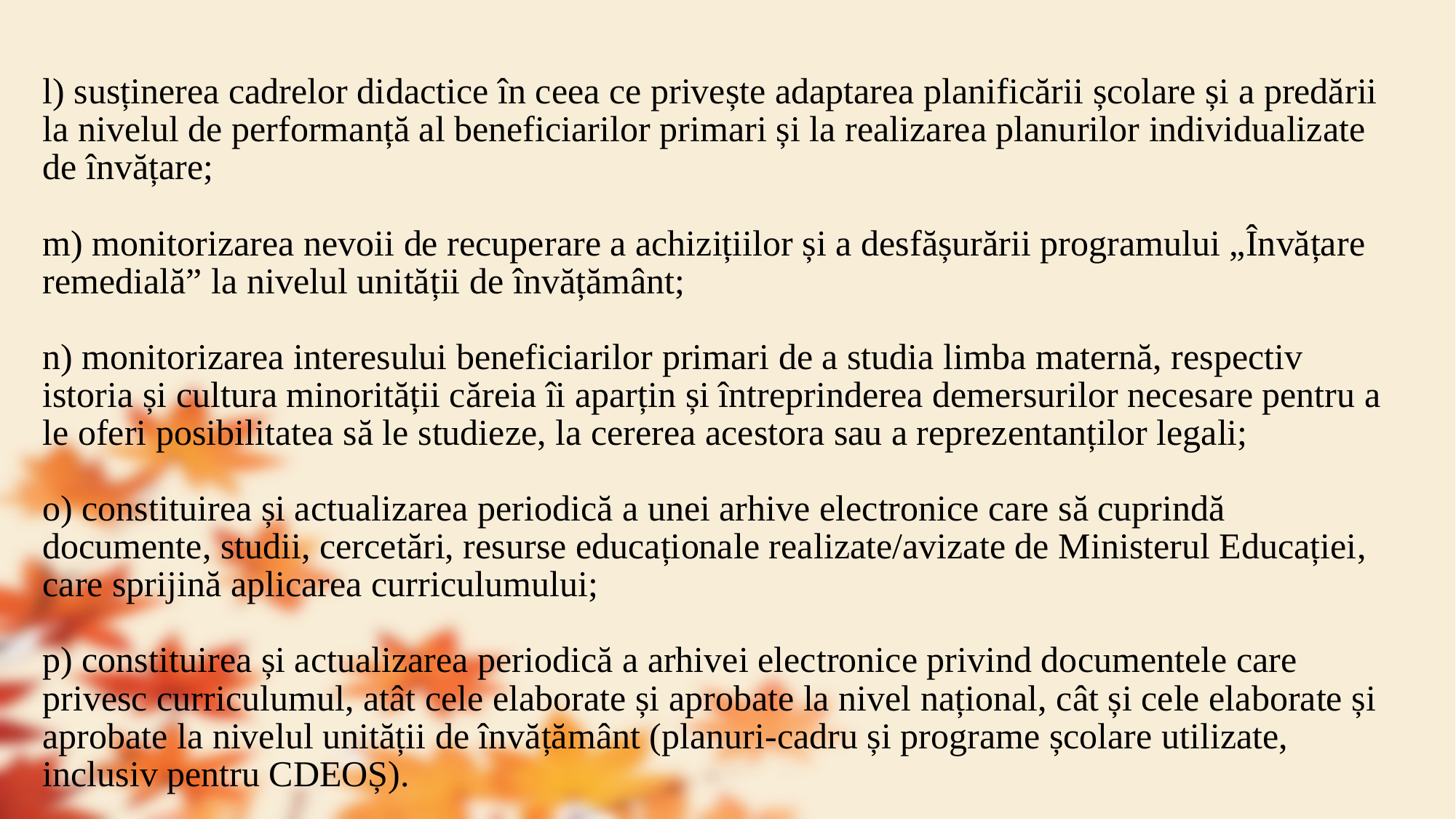

l) susținerea cadrelor didactice în ceea ce privește adaptarea planificării școlare și a predării la nivelul de performanță al beneficiarilor primari și la realizarea planurilor individualizate de învățare;
m) monitorizarea nevoii de recuperare a achizițiilor și a desfășurării programului „Învățare remedială” la nivelul unității de învățământ;
n) monitorizarea interesului beneficiarilor primari de a studia limba maternă, respectiv istoria și cultura minorității căreia îi aparțin și întreprinderea demersurilor necesare pentru a le oferi posibilitatea să le studieze, la cererea acestora sau a reprezentanților legali;
o) constituirea și actualizarea periodică a unei arhive electronice care să cuprindă documente, studii, cercetări, resurse educaționale realizate/avizate de Ministerul Educației, care sprijină aplicarea curriculumului;
p) constituirea și actualizarea periodică a arhivei electronice privind documentele care privesc curriculumul, atât cele elaborate și aprobate la nivel național, cât și cele elaborate și aprobate la nivelul unității de învățământ (planuri-cadru și programe școlare utilizate, inclusiv pentru CDEOȘ).